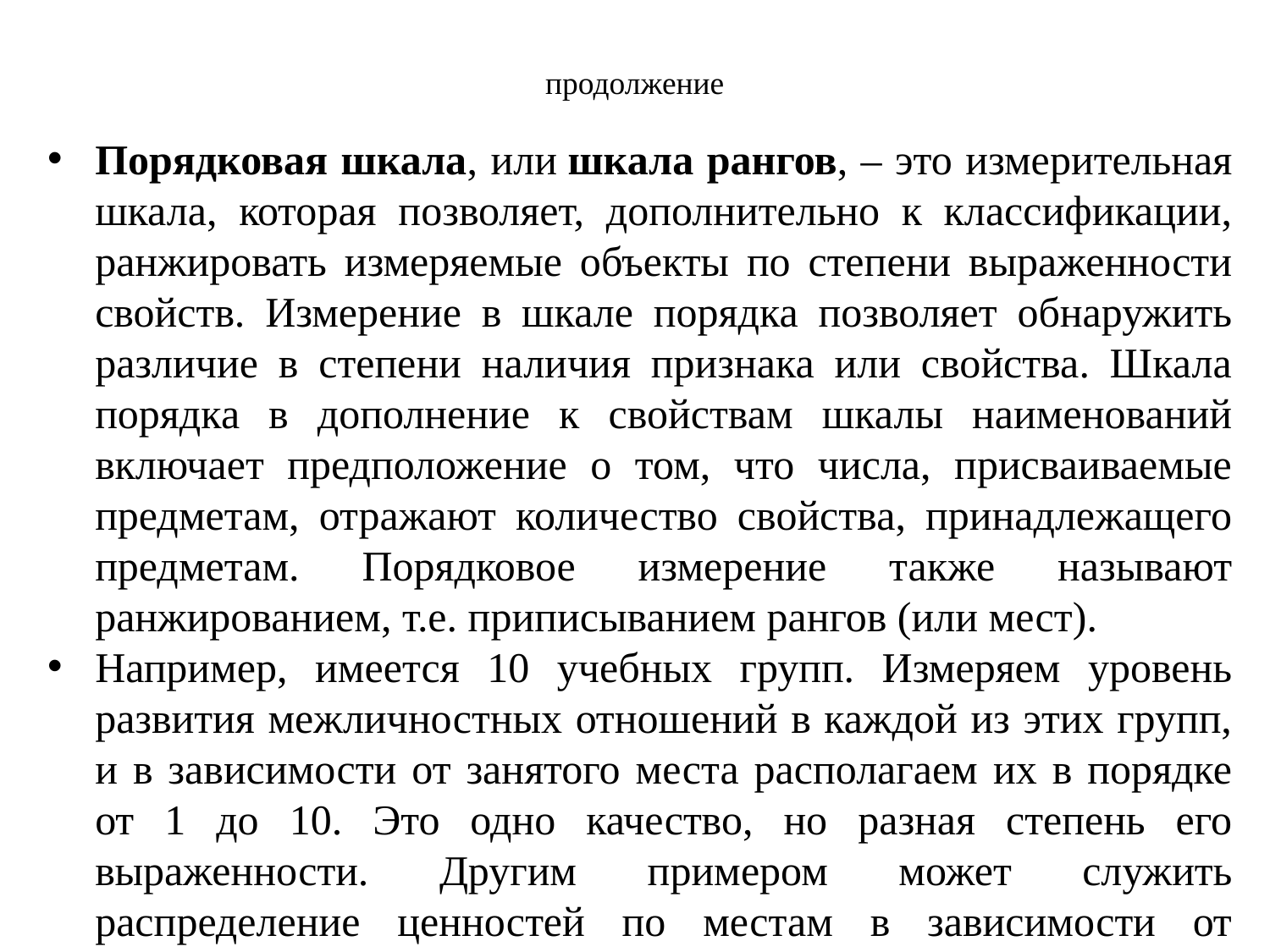

продолжение
Порядковая шкала, или шкала рангов, – это измерительная шкала, которая позволяет, дополнительно к классификации, ранжировать измеряемые объекты по степени выраженности свойств. Измерение в шкале порядка позволяет обнаружить различие в степени наличия признака или свойства. Шкала порядка в дополнение к свойствам шкалы наименований включает предположение о том, что числа, присваиваемые предметам, отражают количество свойства, принадлежащего предметам. Порядковое измерение также называют ранжированием, т.е. приписыванием рангов (или мест).
Например, имеется 10 учебных групп. Измеряем уровень развития межличностных отношений в каждой из этих групп, и в зависимости от занятого места располагаем их в порядке от 1 до 10. Это одно качество, но разная степень его выраженности. Другим примером может служить распределение ценностей по местам в зависимости от значимости таких ценностей для испытуемого.